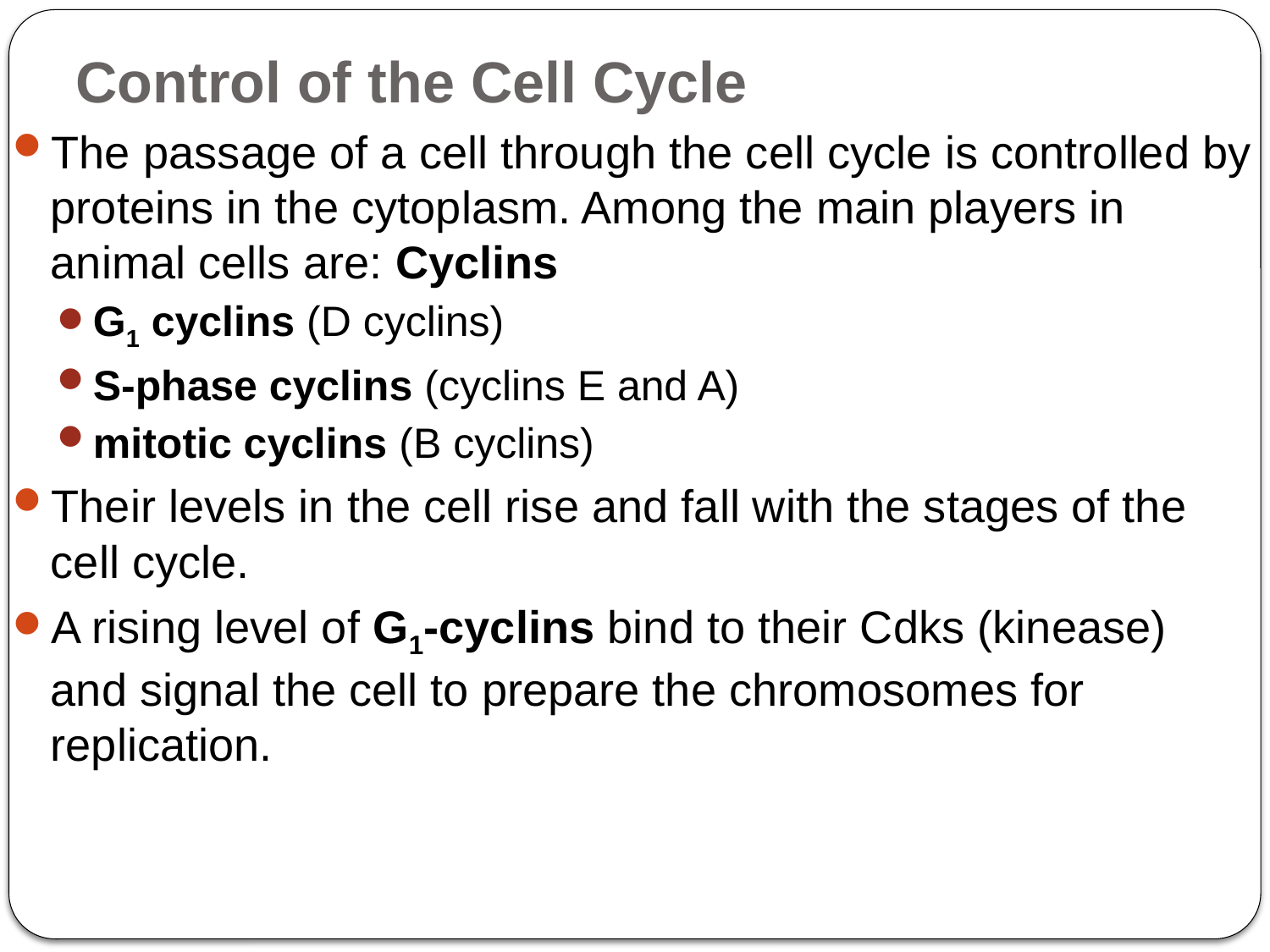

# Control of the Cell Cycle
The passage of a cell through the cell cycle is controlled by proteins in the cytoplasm. Among the main players in animal cells are: Cyclins
G1 cyclins (D cyclins)
S-phase cyclins (cyclins E and A)
mitotic cyclins (B cyclins)
Their levels in the cell rise and fall with the stages of the cell cycle.
A rising level of G1-cyclins bind to their Cdks (kinease)  and signal the cell to prepare the chromosomes for replication.